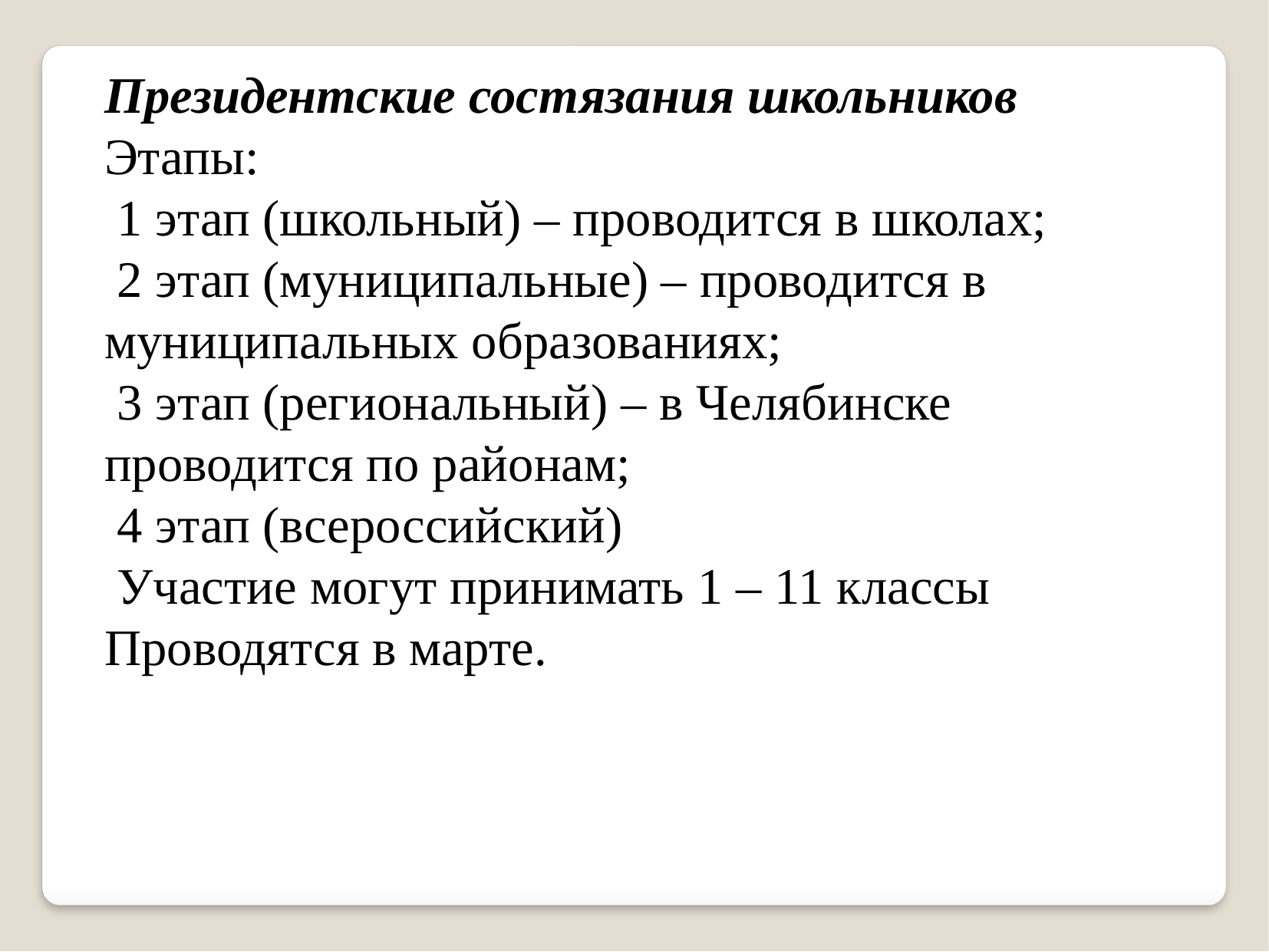

Президентские состязания школьников
Этапы:
 1 этап (школьный) – проводится в школах;
 2 этап (муниципальные) – проводится в муниципальных образованиях;
 3 этап (региональный) – в Челябинске проводится по районам;
 4 этап (всероссийский)
 Участие могут принимать 1 – 11 классы
Проводятся в марте.